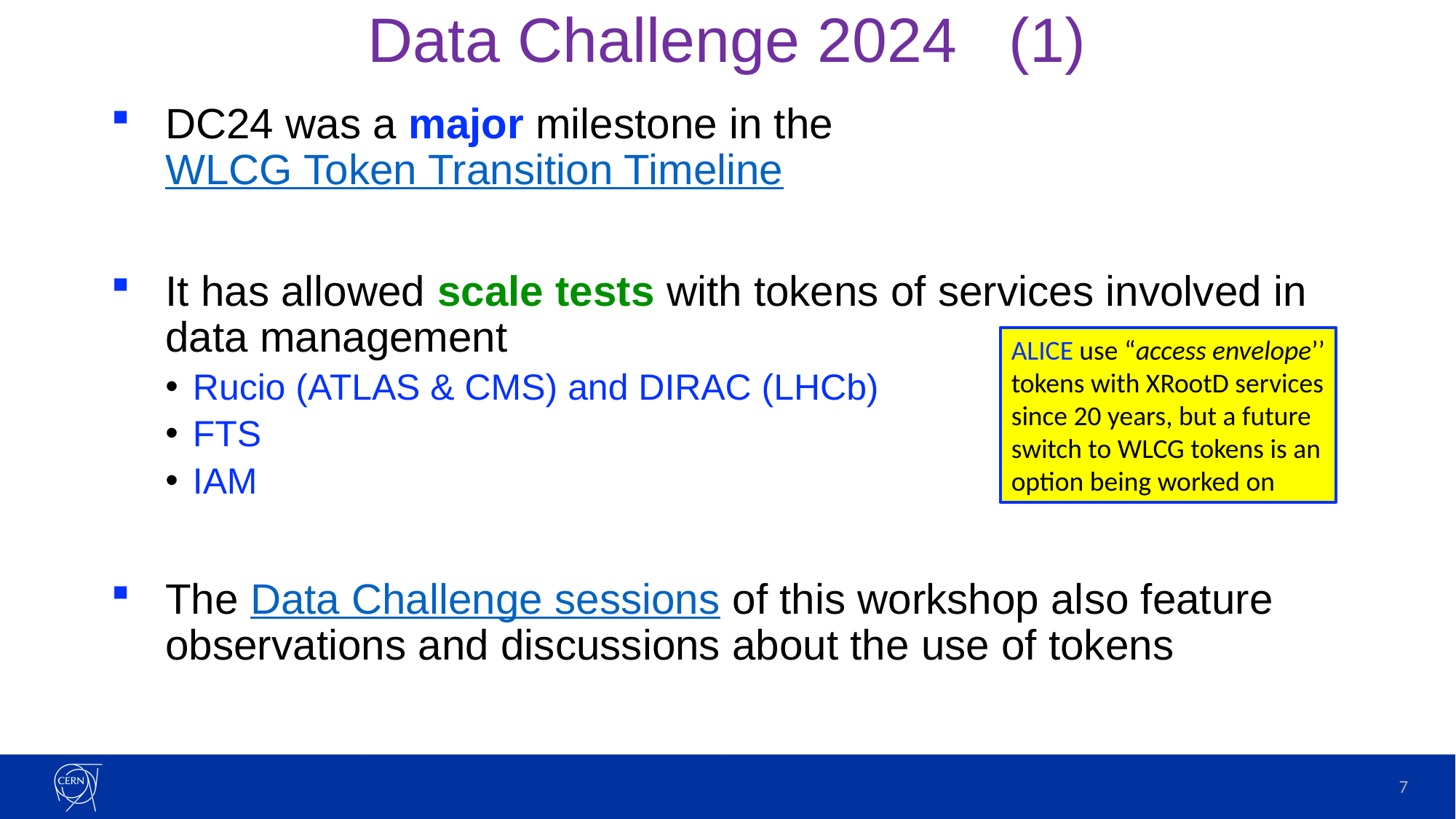

# Data Challenge 2024   (1)
DC24 was a major milestone in the WLCG Token Transition Timeline

It has allowed scale tests with tokens of services involved in data management
Rucio (ATLAS & CMS) and DIRAC (LHCb)
FTS
IAM

The Data Challenge sessions of this workshop also feature observations and discussions about the use of tokens
ALICE use “access envelope’’
tokens with XRootD services
since 20 years, but a future
switch to WLCG tokens is an
option being worked on
7